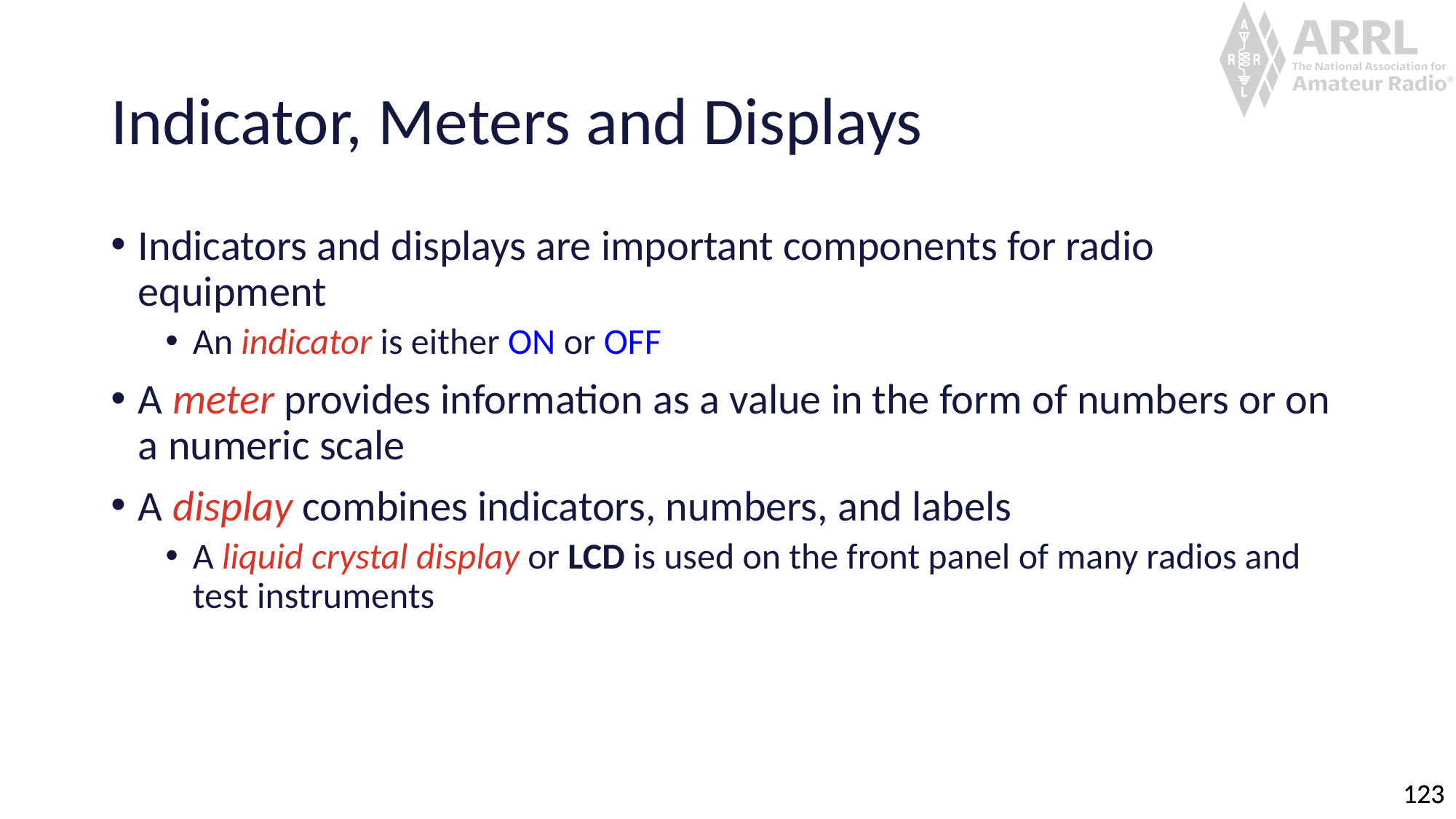

# Indicator, Meters and Displays
Indicators and displays are important components for radio equipment
An indicator is either ON or OFF
A meter provides information as a value in the form of numbers or on a numeric scale
A display combines indicators, numbers, and labels
A liquid crystal display or LCD is used on the front panel of many radios and test instruments